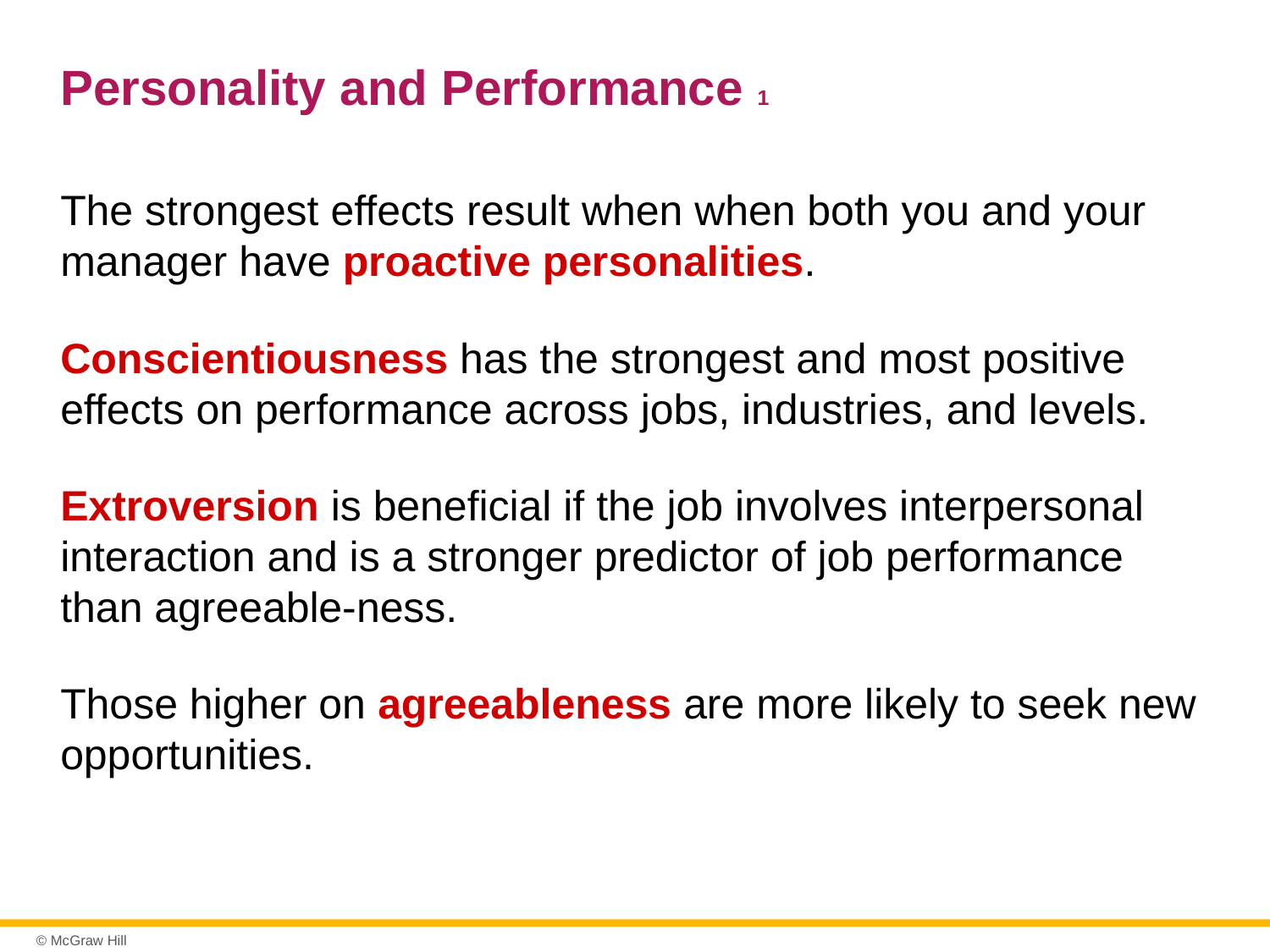

# Personality and Performance 1
The strongest effects result when when both you and your manager have proactive personalities.
Conscientiousness has the strongest and most positive effects on performance across jobs, industries, and levels.
Extroversion is beneficial if the job involves interpersonal interaction and is a stronger predictor of job performance than agreeable-ness.
Those higher on agreeableness are more likely to seek new opportunities.